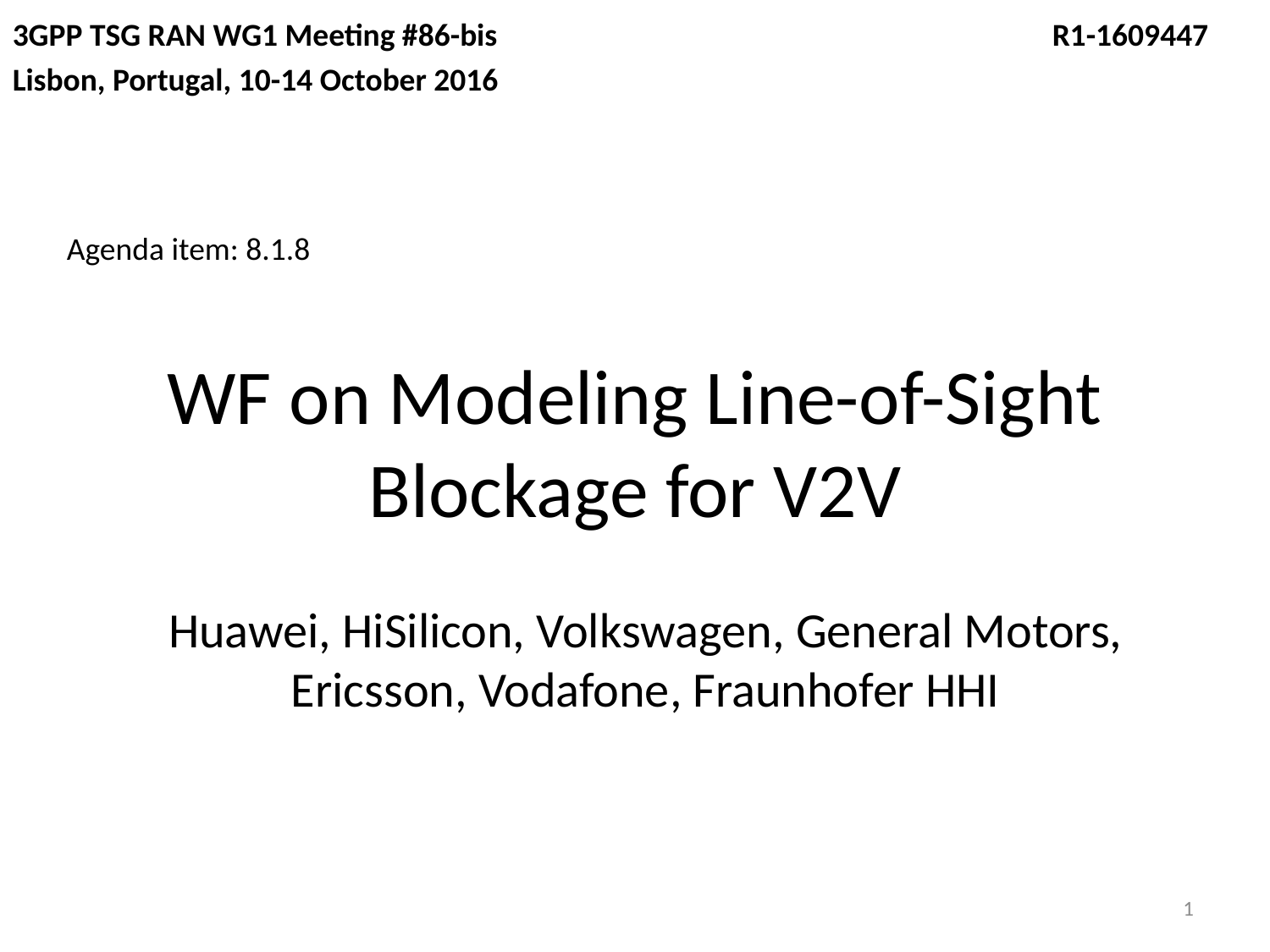

3GPP TSG RAN WG1 Meeting #86-bis				                     R1-1609447
Lisbon, Portugal, 10-14 October 2016
Agenda item: 8.1.8
# WF on Modeling Line-of-Sight Blockage for V2V
Huawei, HiSilicon, Volkswagen, General Motors, Ericsson, Vodafone, Fraunhofer HHI
1